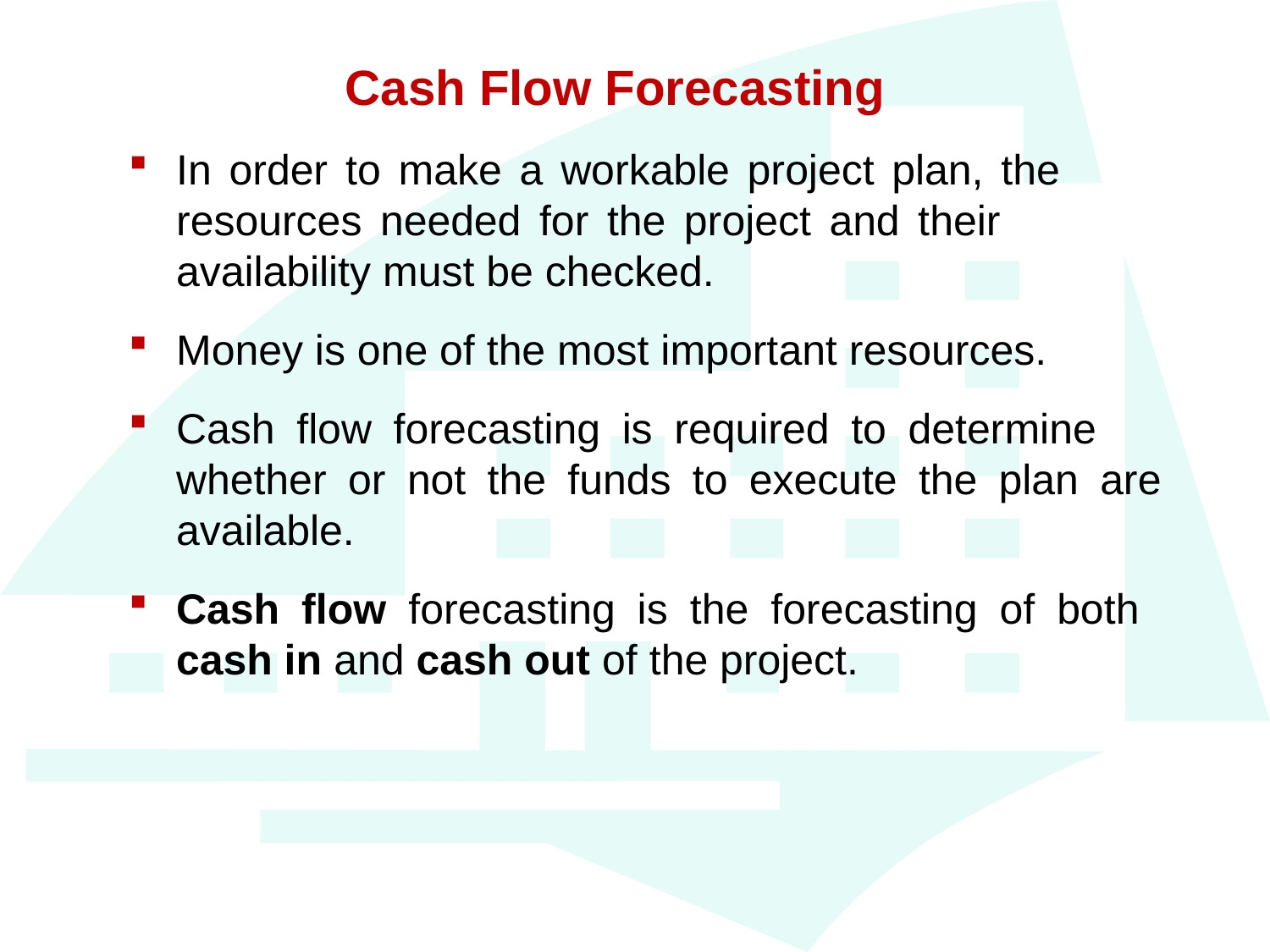

Cash Flow Forecasting
In order to make a workable project plan, the        resources needed for the project and their           availability must be checked.

Money is one of the most important resources.

Cash flow forecasting is required to determine     whether or not the funds to execute the plan are  available.

Cash flow forecasting is the forecasting of both   cash in and cash out of the project.
1/1/2013 3:59 PM